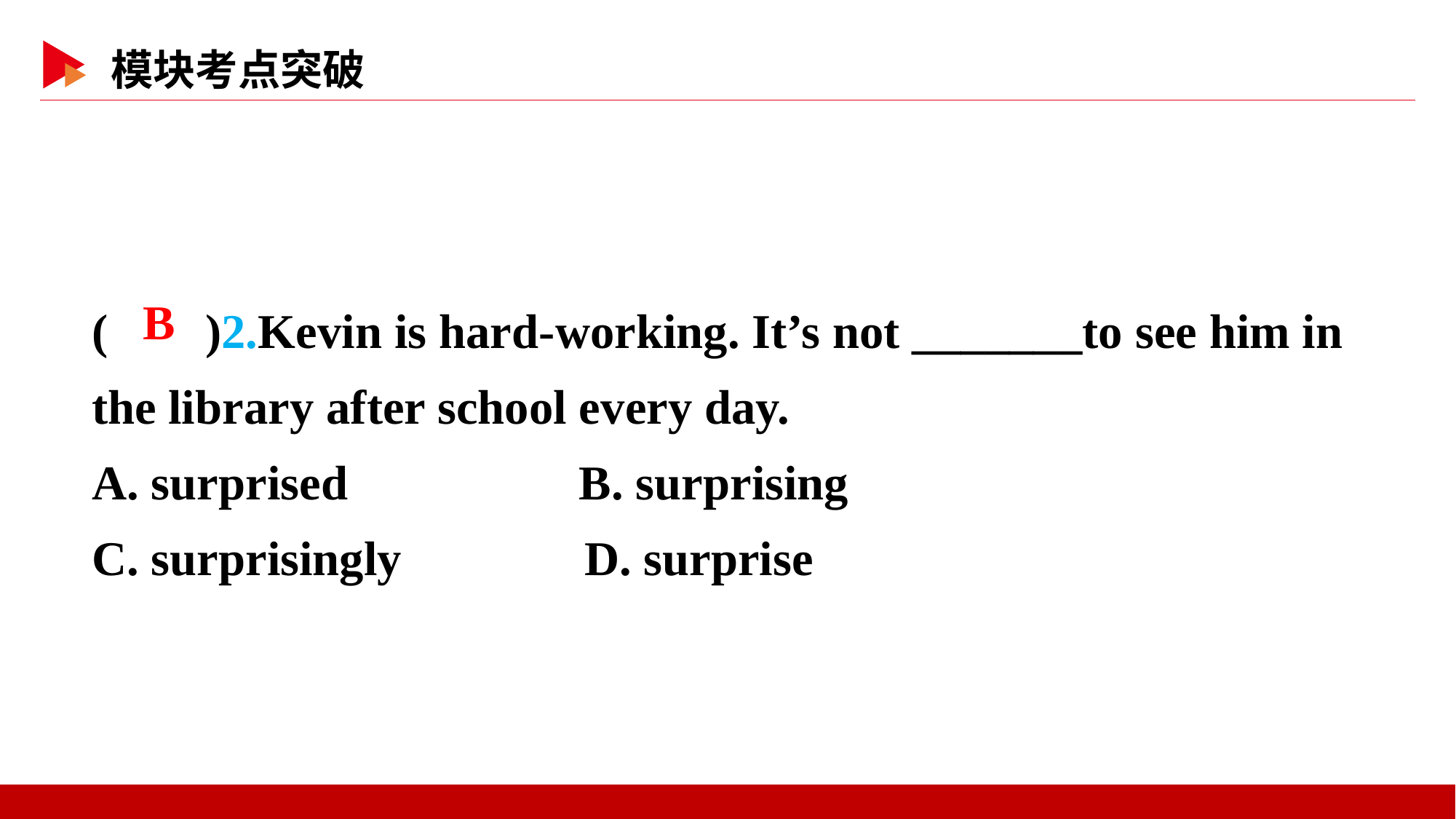

(        )2.Kevin is hard-working. It’s not _______to see him in the library after school every day.
A. surprised                   B. surprising
C. surprisingly               D. surprise
   B